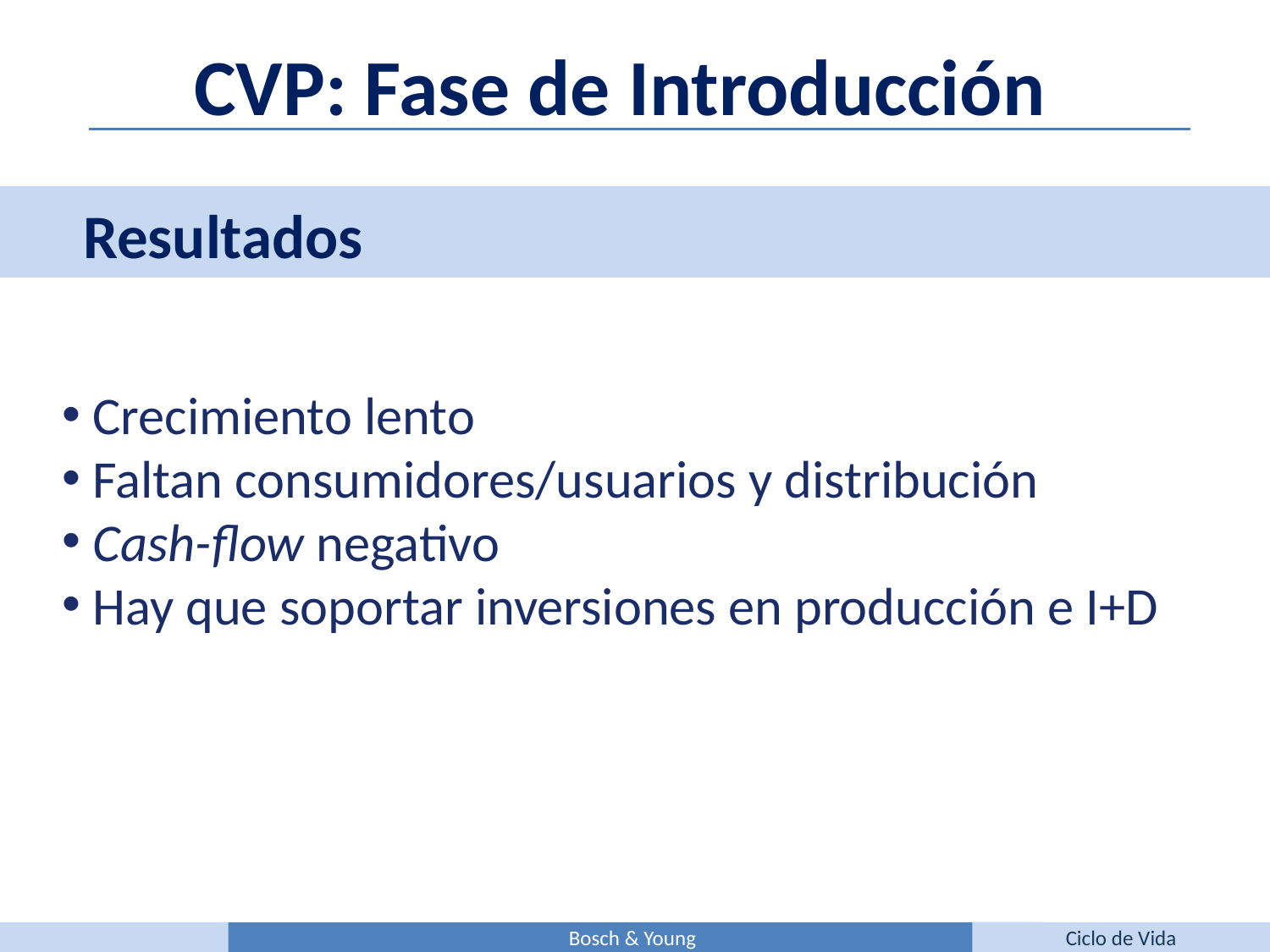

CVP: Fase de Introducción

Resultados
 Crecimiento lento
 Faltan consumidores/usuarios y distribución
 Cash-flow negativo
 Hay que soportar inversiones en producción e I+D

Bosch & Young
Ciclo de Vida